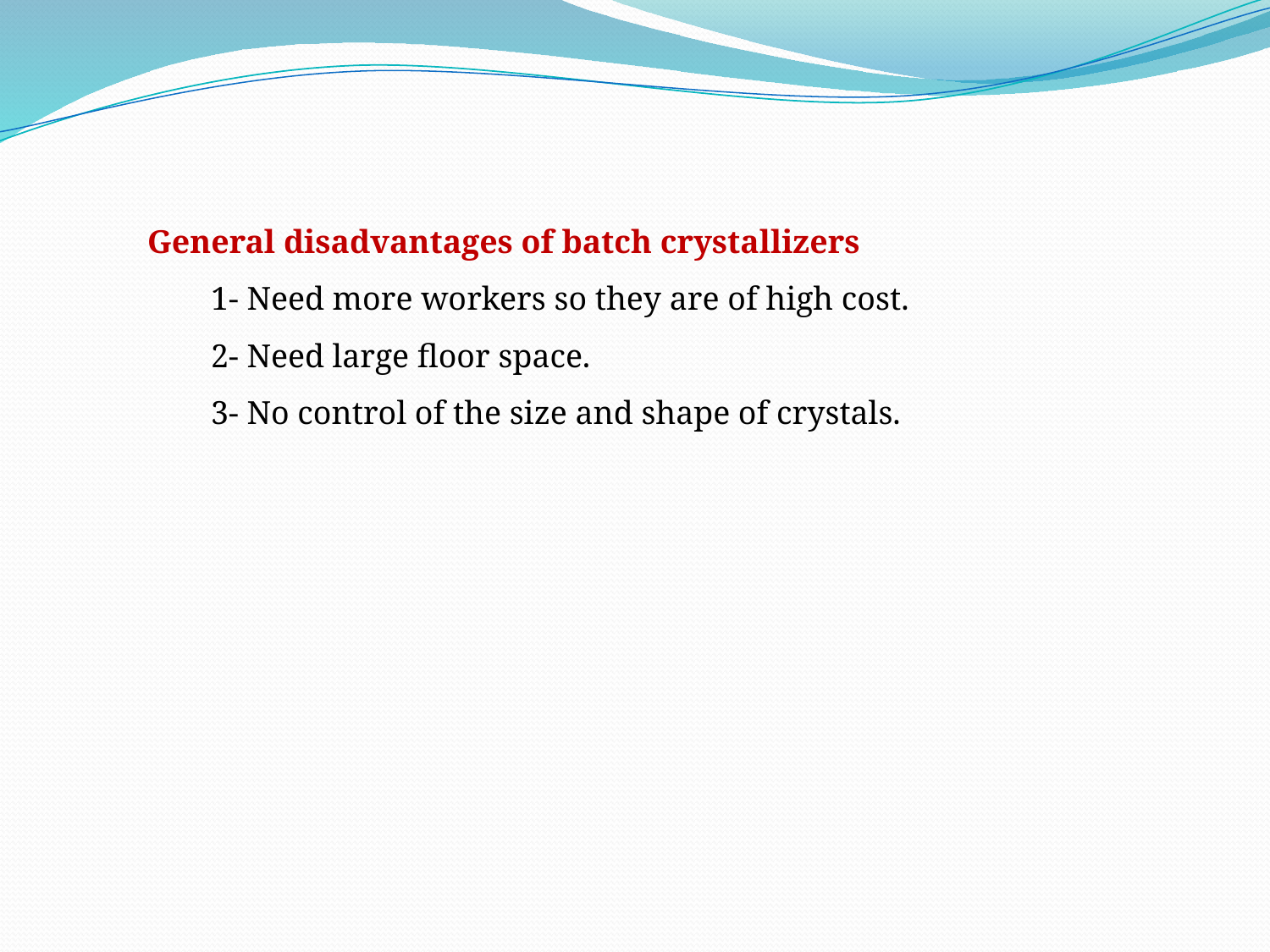

General disadvantages of batch crystallizers
1- Need more workers so they are of high cost.
2- Need large floor space.
3- No control of the size and shape of crystals.